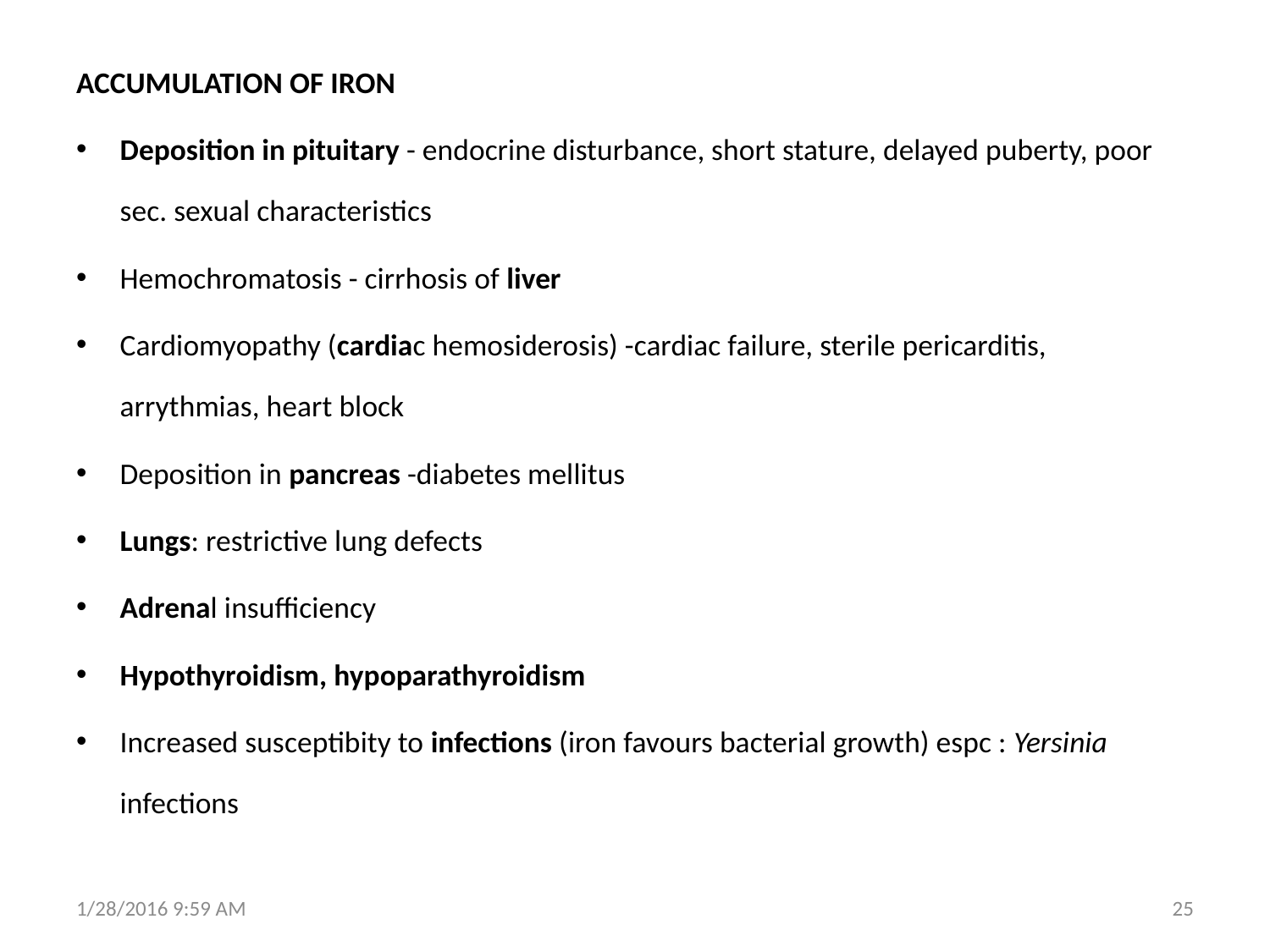

ACCUMULATION OF IRON
Deposition in pituitary - endocrine disturbance, short stature, delayed puberty, poor sec. sexual characteristics
Hemochromatosis - cirrhosis of liver
Cardiomyopathy (cardiac hemosiderosis) -cardiac failure, sterile pericarditis, arrythmias, heart block
Deposition in pancreas -diabetes mellitus
Lungs: restrictive lung defects
Adrenal insufficiency
Hypothyroidism, hypoparathyroidism
Increased susceptibity to infections (iron favours bacterial growth) espc : Yersinia infections

1/28/2016 9:59 AM
25